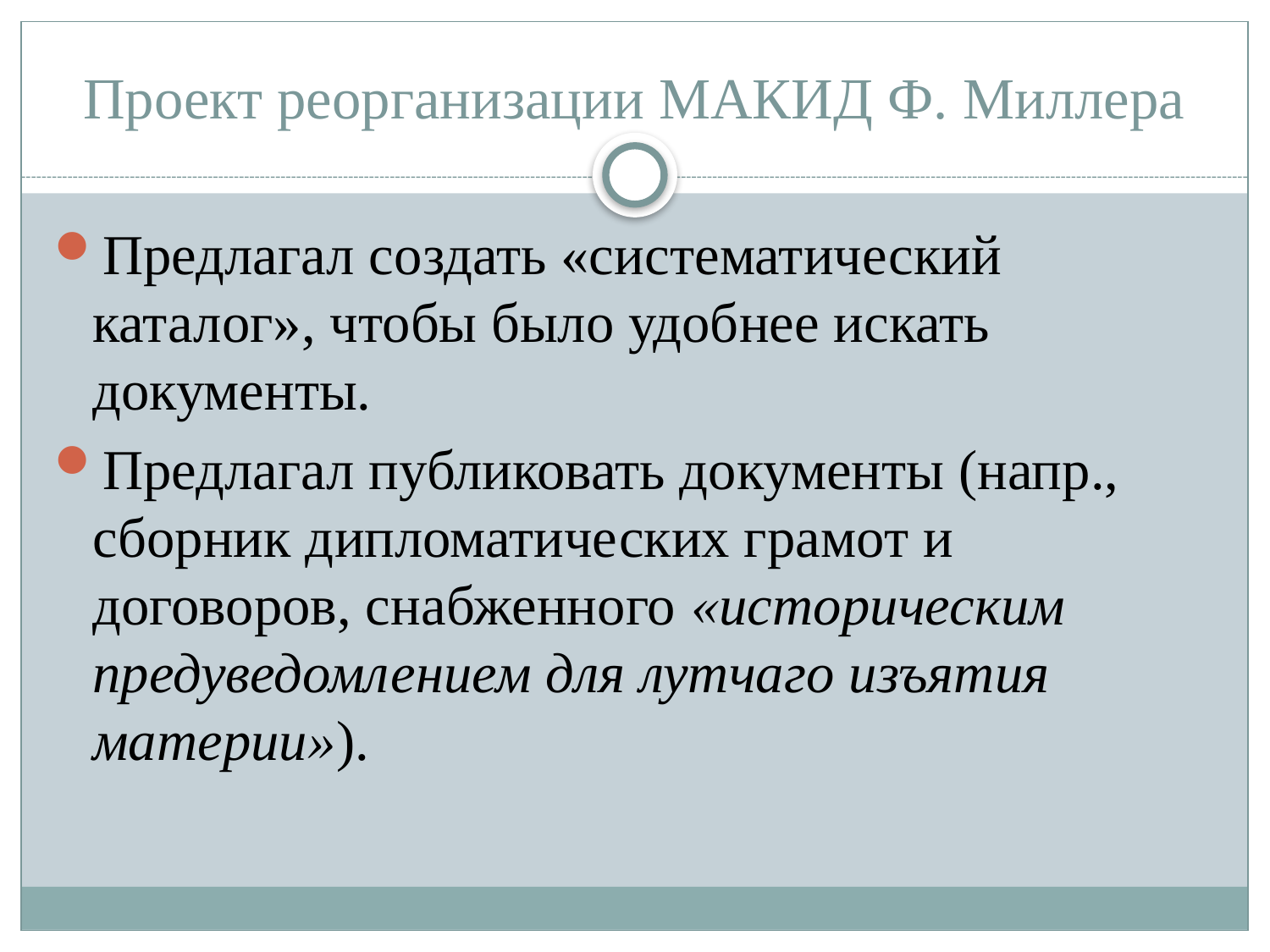

# Проект реорганизации МАКИД Ф. Миллера
Предлагал создать «систематический каталог», чтобы было удобнее искать документы.
Предлагал публиковать документы (напр., сборник дипломатических грамот и договоров, снабженного «историческим предуведомлением для лутчаго изъятия материи»).